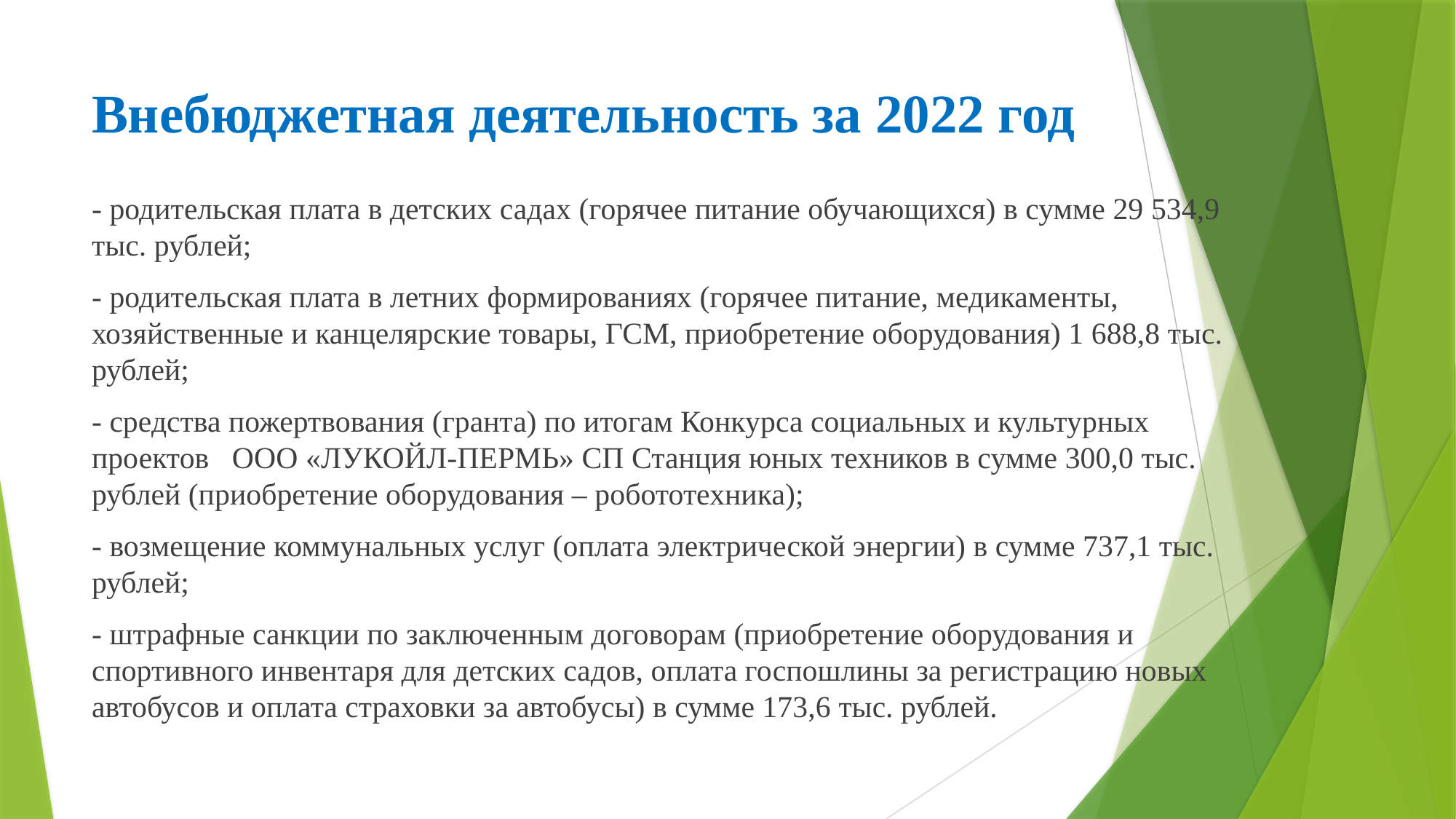

# Внебюджетная деятельность за 2022 год
- родительская плата в детских садах (горячее питание обучающихся) в сумме 29 534,9 тыс. рублей;
- родительская плата в летних формированиях (горячее питание, медикаменты, хозяйственные и канцелярские товары, ГСМ, приобретение оборудования) 1 688,8 тыс. рублей;
- средства пожертвования (гранта) по итогам Конкурса социальных и культурных проектов   ООО «ЛУКОЙЛ-ПЕРМЬ» СП Станция юных техников в сумме 300,0 тыс. рублей (приобретение оборудования – робототехника);
- возмещение коммунальных услуг (оплата электрической энергии) в сумме 737,1 тыс. рублей;
- штрафные санкции по заключенным договорам (приобретение оборудования и спортивного инвентаря для детских садов, оплата госпошлины за регистрацию новых автобусов и оплата страховки за автобусы) в сумме 173,6 тыс. рублей.